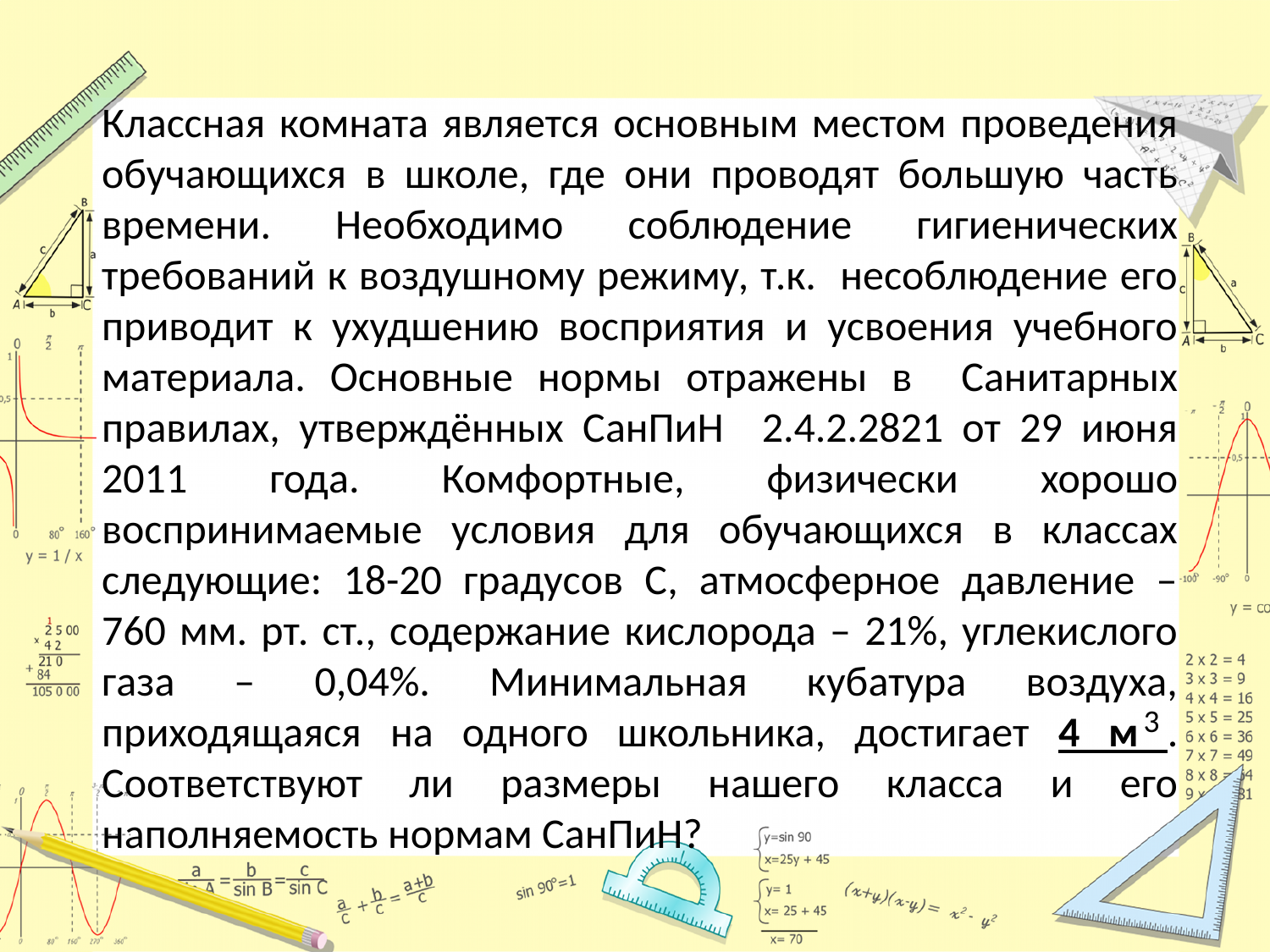

Классная комната является основным местом проведения обучающихся в школе, где они проводят большую часть времени. Необходимо соблюдение гигиенических требований к воздушному режиму, т.к.  несоблюдение его приводит к ухудшению восприятия и усвоения учебного материала. Основные нормы отражены в  Санитарных правилах, утверждённых СанПиН  2.4.2.2821 от 29 июня 2011 года. Комфортные, физически хорошо воспринимаемые условия для обучающихся в классах следующие: 18-20 градусов С, атмосферное давление – 760 мм. рт. ст., содержание кислорода – 21%, углекислого газа – 0,04%. Минимальная кубатура воздуха, приходящаяся на одного школьника, достигает 4 м . Соответствуют ли размеры нашего класса и его наполняемость нормам СанПиН?
3